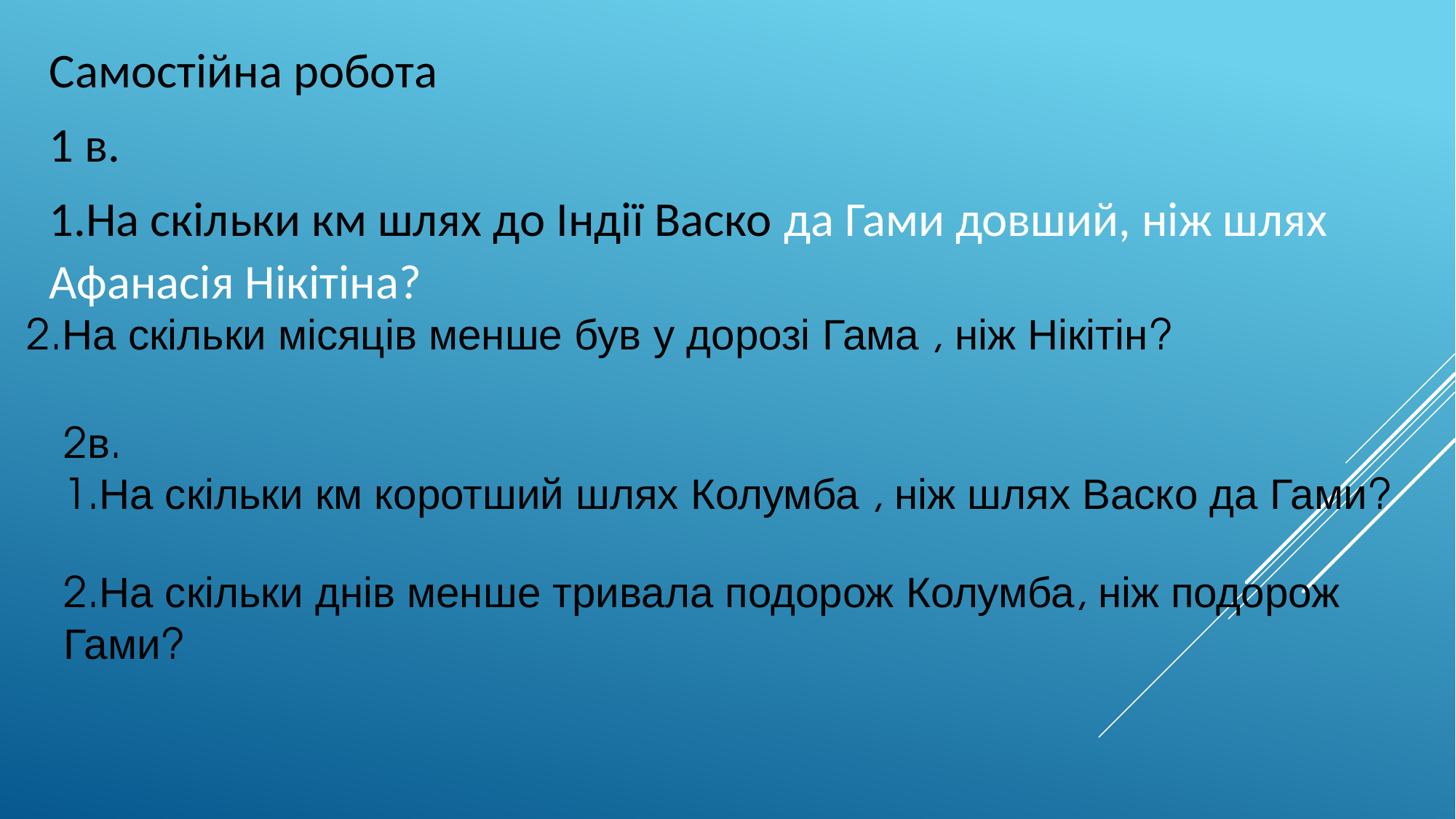

Самостійна робота
1 в.
1.На скільки км шлях до Індії Васко да Гами довший, ніж шлях Афанасія Нікітіна?

2.На скільки місяців менше був у дорозі Гама , ніж Нікітін?
2в.
1.На скільки км коротший шлях Колумба , ніж шлях Васко да Гами?
2.На скільки днів менше тривала подорож Колумба, ніж подорож Гами?